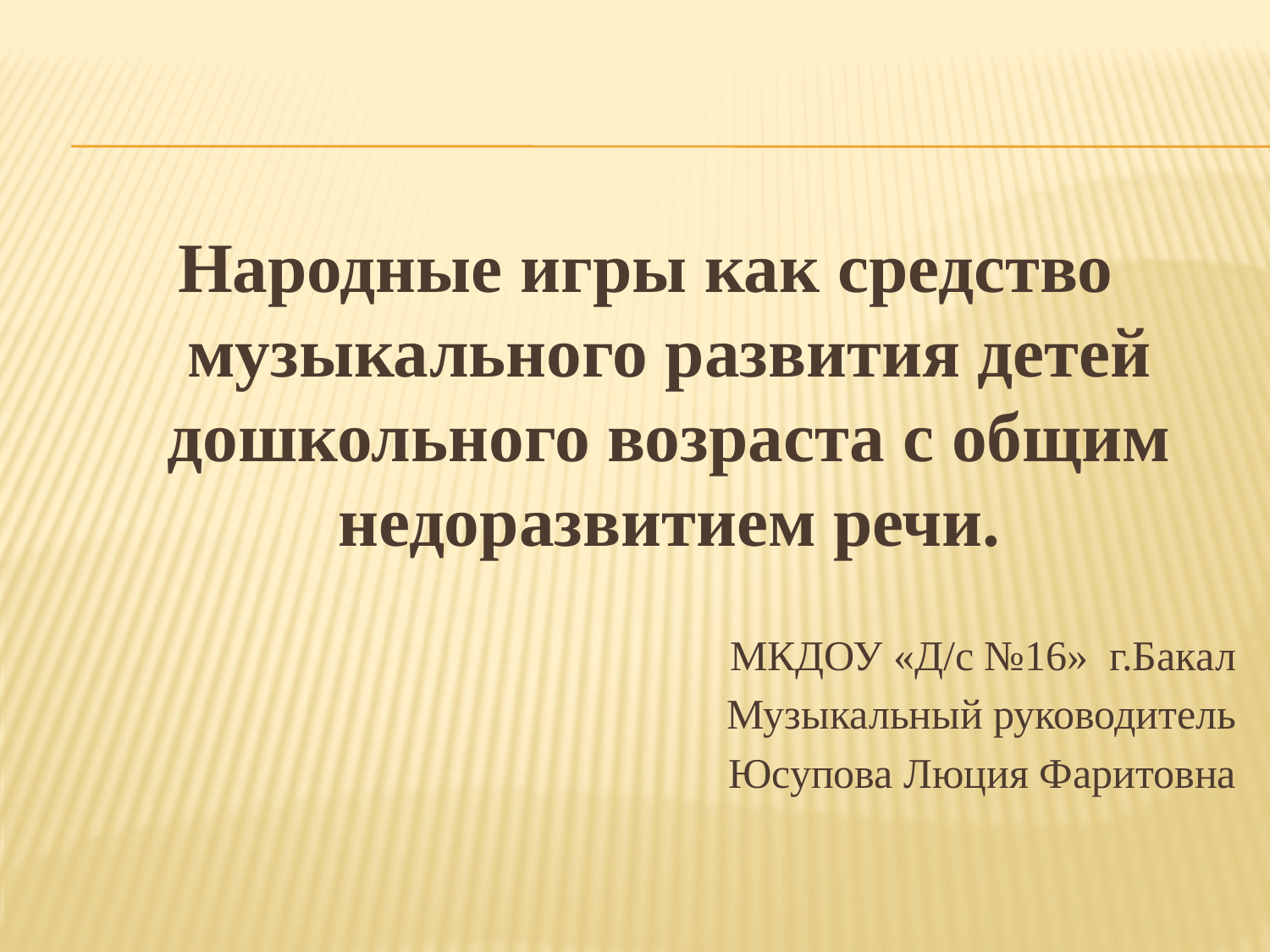

#
Народные игры как средство музыкального развития детей дошкольного возраста с общим недоразвитием речи.

МКДОУ «Д/с №16»  г.Бакал
Музыкальный руководитель
Юсупова Люция Фаритовна